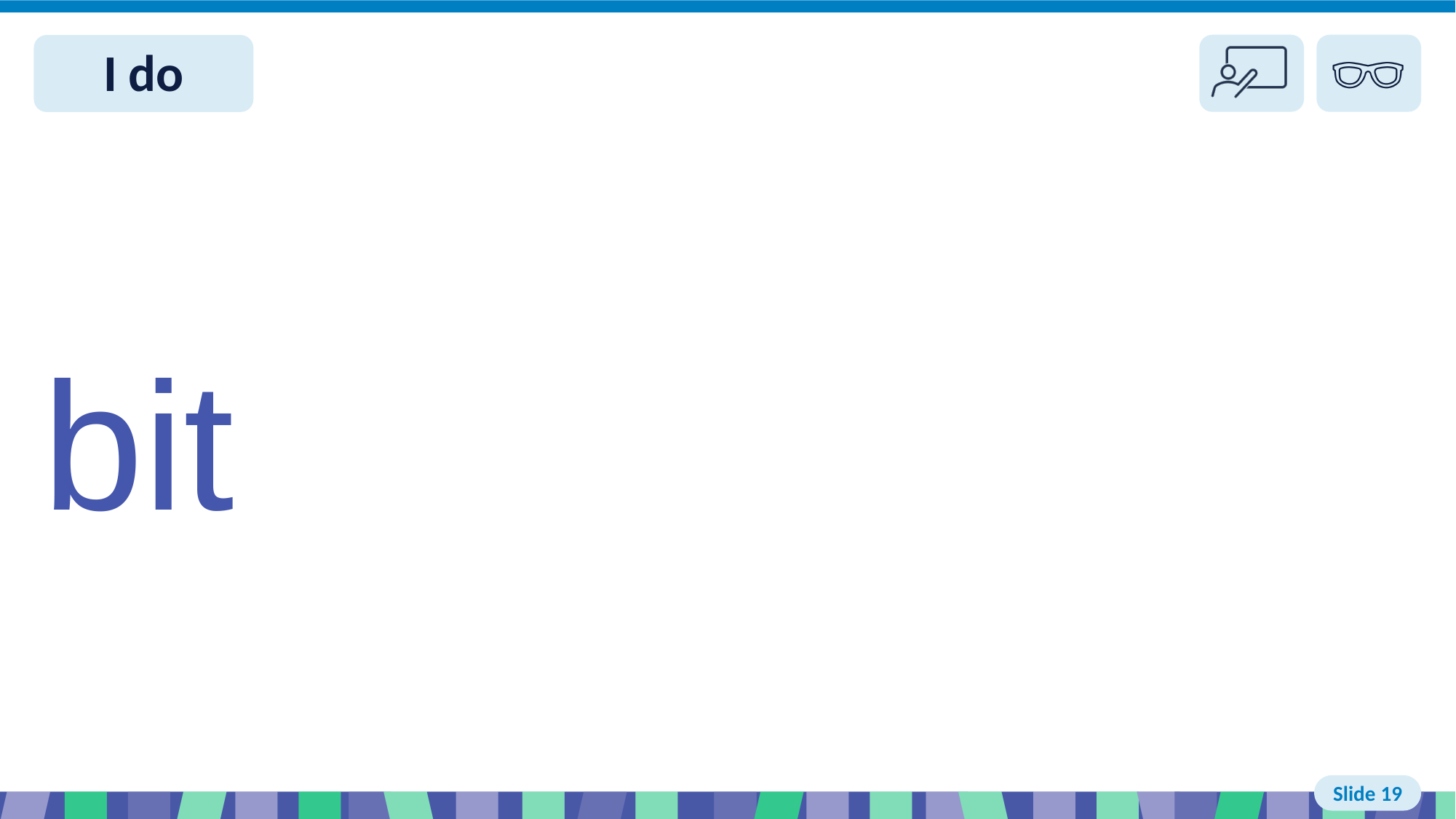

# Slide 19 I do read
bit